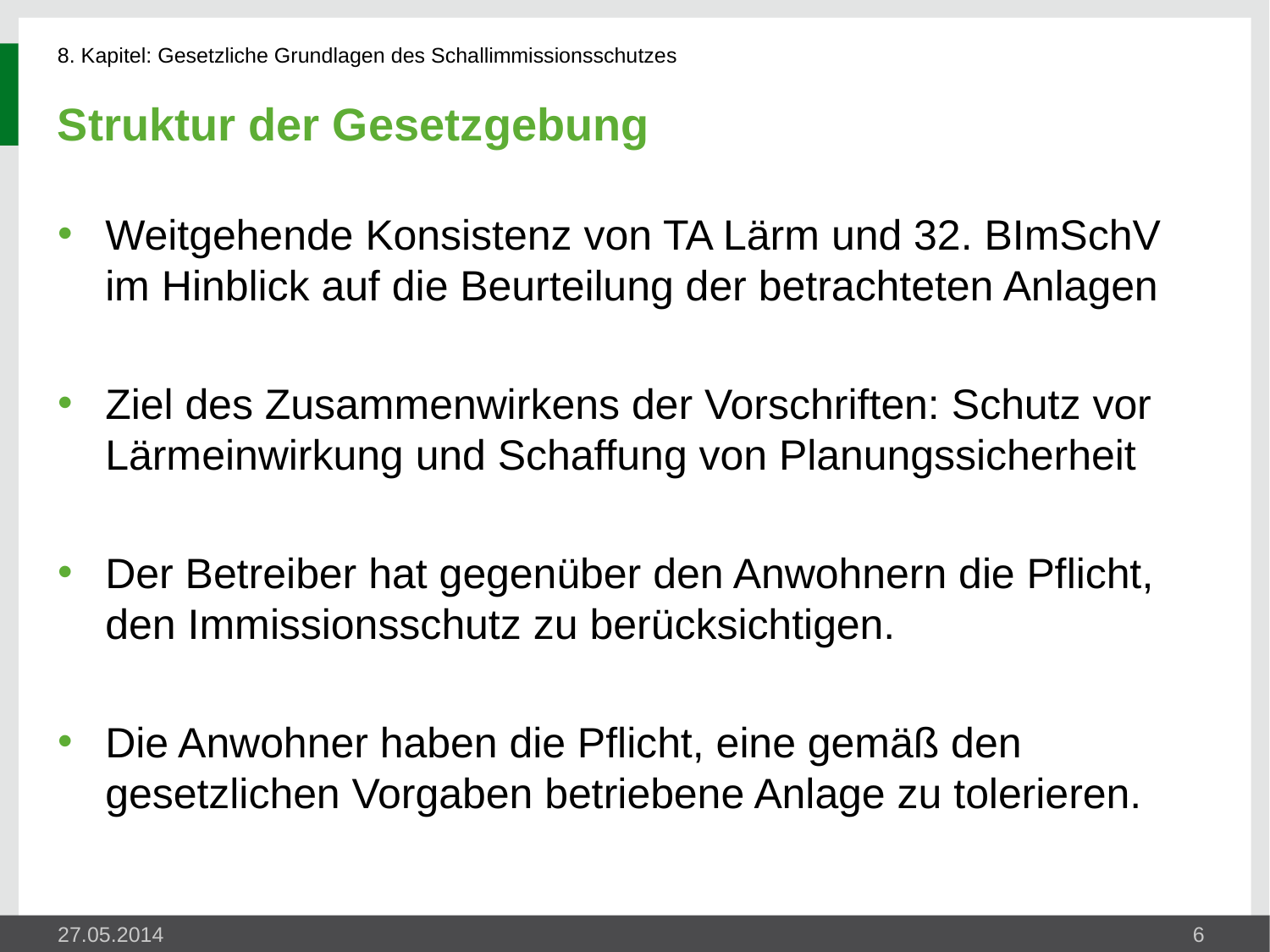

# Struktur der Gesetzgebung
Weitgehende Konsistenz von TA Lärm und 32. BImSchV im Hinblick auf die Beurteilung der betrachteten Anlagen

Ziel des Zusammenwirkens der Vorschriften: Schutz vor Lärmeinwirkung und Schaffung von Planungssicherheit

Der Betreiber hat gegenüber den Anwohnern die Pflicht, den Immissionsschutz zu berücksichtigen.

Die Anwohner haben die Pflicht, eine gemäß den gesetzlichen Vorgaben betriebene Anlage zu tolerieren.
27.05.2014
6